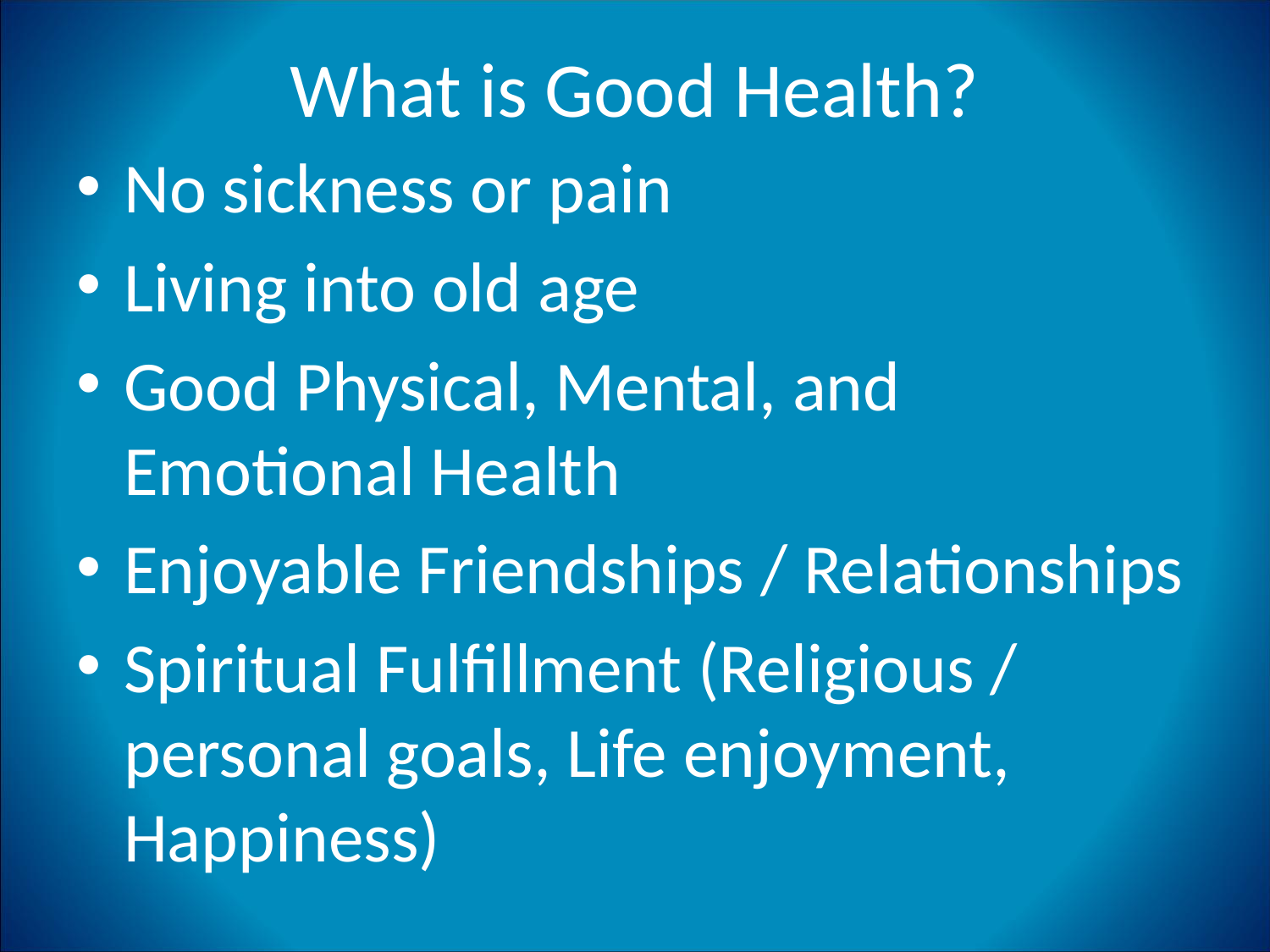

# What is Good Health?
No sickness or pain
Living into old age
Good Physical, Mental, and Emotional Health
Enjoyable Friendships / Relationships
Spiritual Fulfillment (Religious / personal goals, Life enjoyment, Happiness)